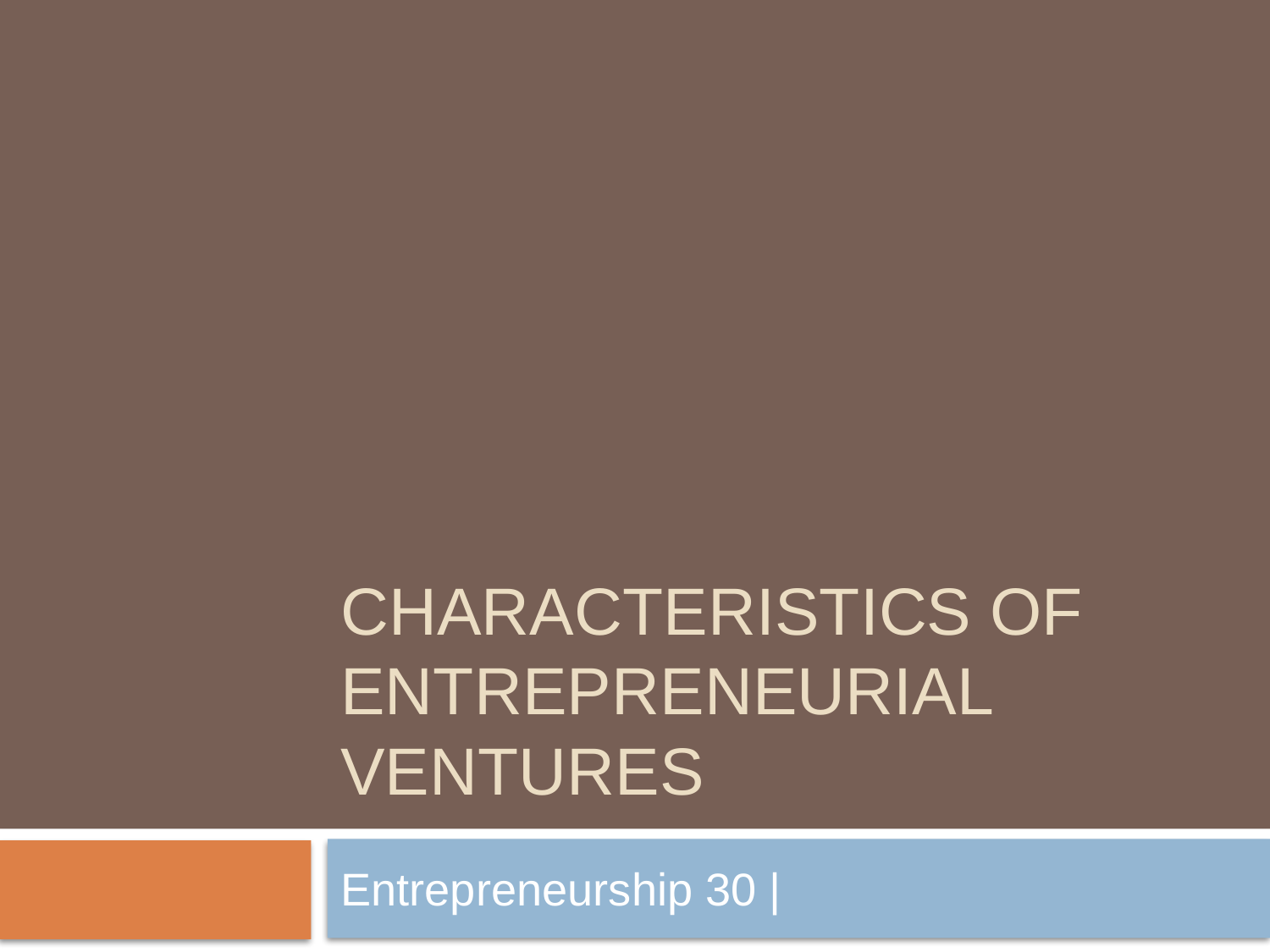

# Characteristics of Entrepreneurial Ventures
Entrepreneurship 30 |